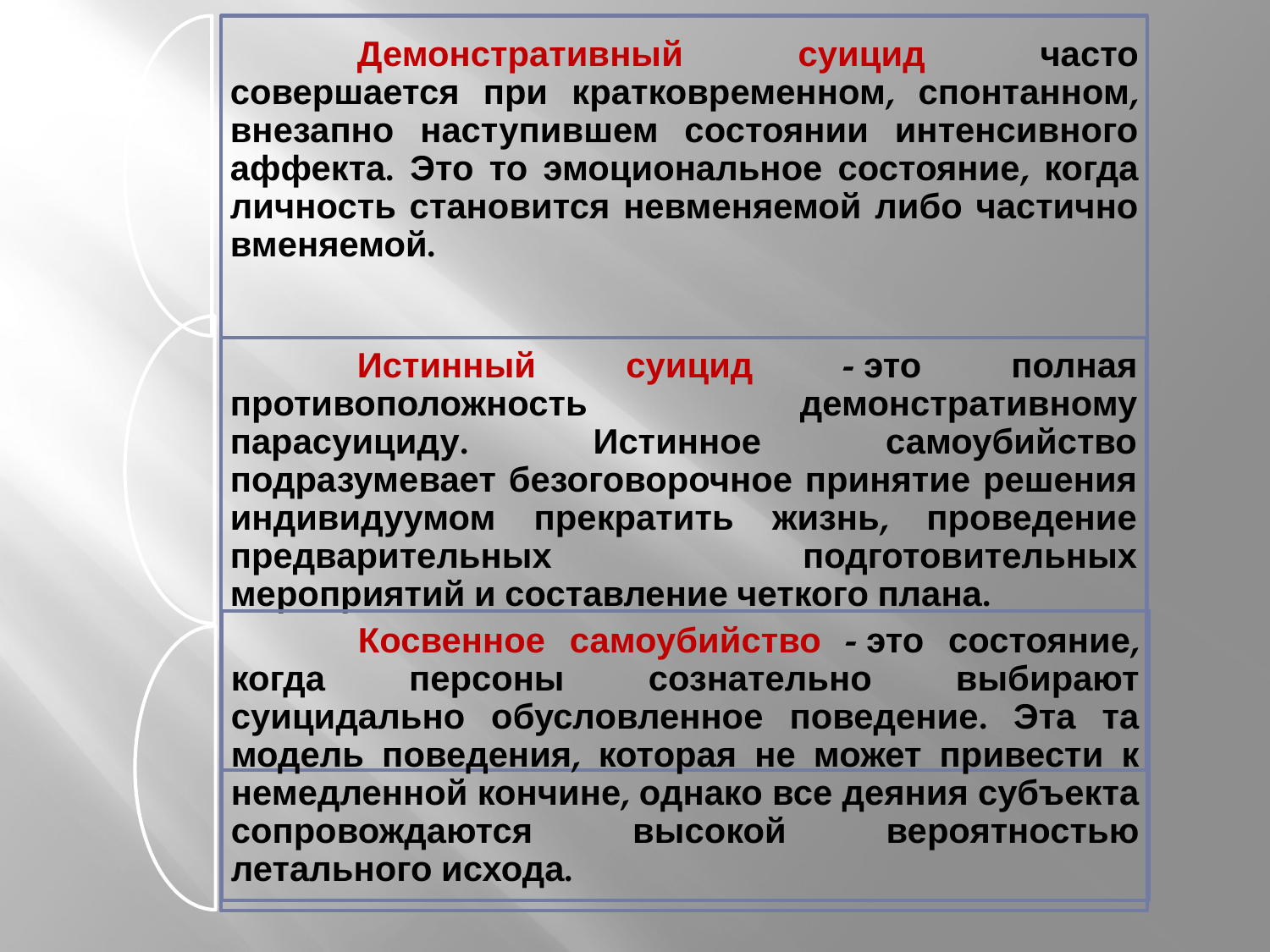

Демонстративный суицид часто совершается при кратковременном, спонтанном, внезапно наступившем состоянии интенсивного аффекта. Это то эмоциональное состояние, когда личность становится невменяемой либо частично вменяемой.

	Истинный суицид - это полная противоположность демонстративному парасуициду. Истинное самоубийство подразумевает безоговорочное принятие решения индивидуумом прекратить жизнь, проведение предварительных подготовительных мероприятий и составление четкого плана.
	Косвенное самоубийство - это состояние, когда персоны сознательно выбирают суицидально обусловленное поведение. Эта та модель поведения, которая не может привести к немедленной кончине, однако все деяния субъекта сопровождаются высокой вероятностью летального исхода.